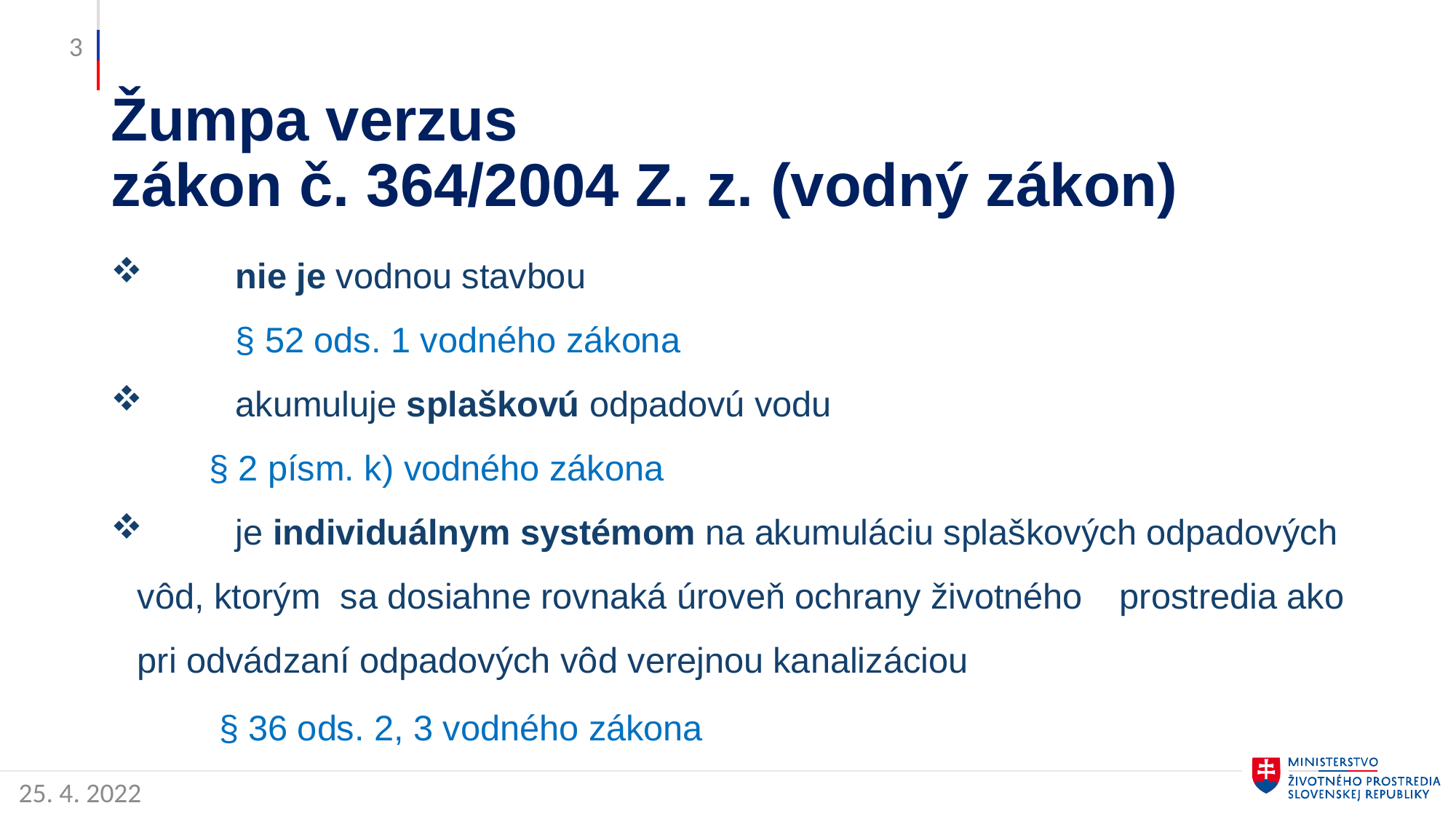

3
# Žumpa verzus zákon č. 364/2004 Z. z. (vodný zákon)
 	nie je vodnou stavbou                                                                            	§ 52 ods. 1 vodného zákona
 	akumuluje splaškovú odpadovú vodu
	§ 2 písm. k) vodného zákona
 	je individuálnym systémom na akumuláciu splaškových odpadových 	vôd, ktorým  sa dosiahne rovnaká úroveň ochrany životného 	prostredia ako pri odvádzaní odpadových vôd verejnou kanalizáciou
           § 36 ods. 2, 3 vodného zákona
25. 4. 2022